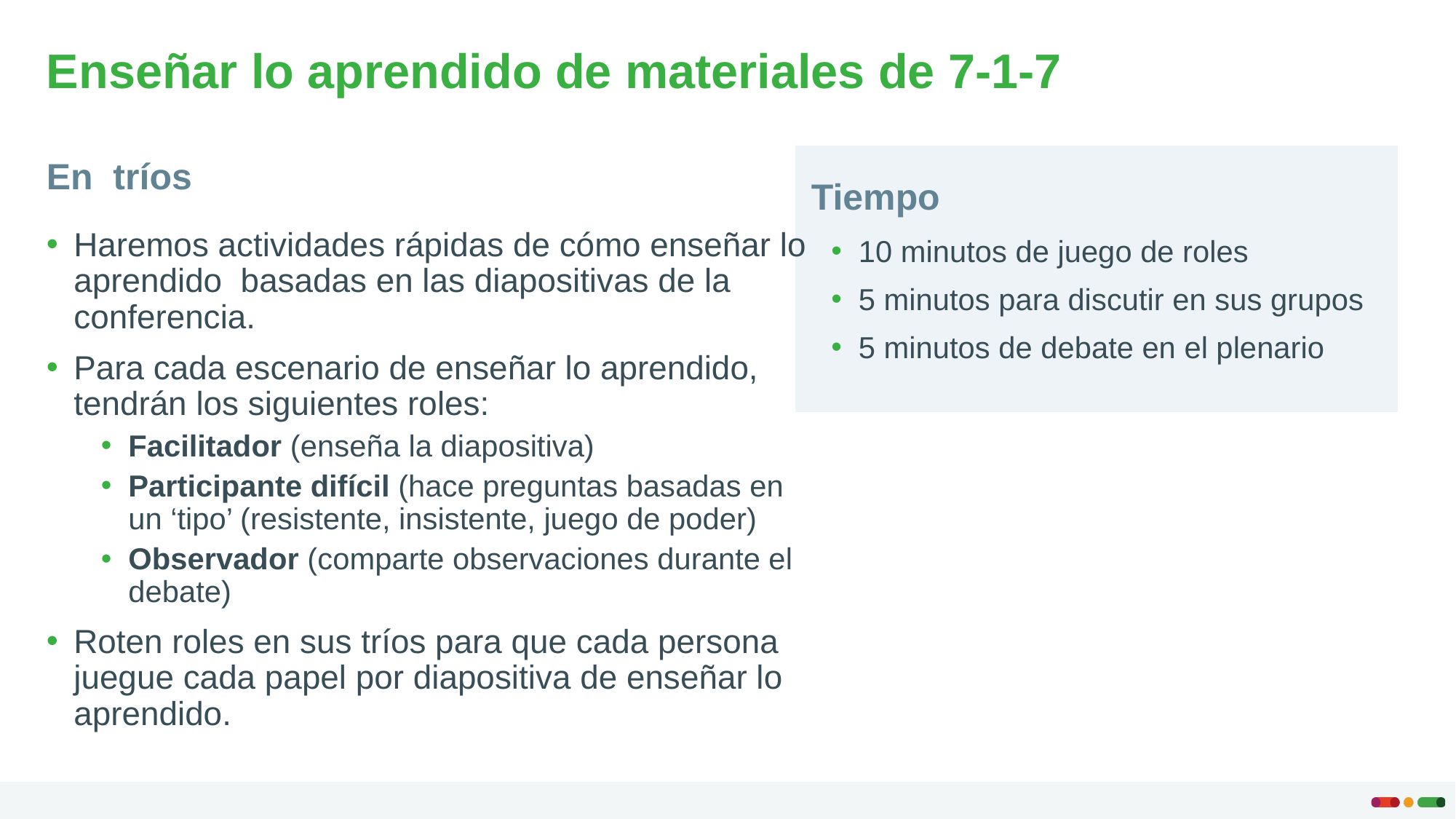

# Enseñar lo aprendido de materiales de 7-1-7
En  tríos
Tiempo

Haremos actividades rápidas de cómo enseñar lo aprendido  basadas en las diapositivas de la conferencia.
Para cada escenario de enseñar lo aprendido, tendrán los siguientes roles:
Facilitador (enseña la diapositiva)
Participante difícil (hace preguntas basadas en un ‘tipo’ (resistente, insistente, juego de poder)
Observador (comparte observaciones durante el debate)
Roten roles en sus tríos para que cada persona juegue cada papel por diapositiva de enseñar lo aprendido.
10 minutos de juego de roles
5 minutos para discutir en sus grupos
5 minutos de debate en el plenario